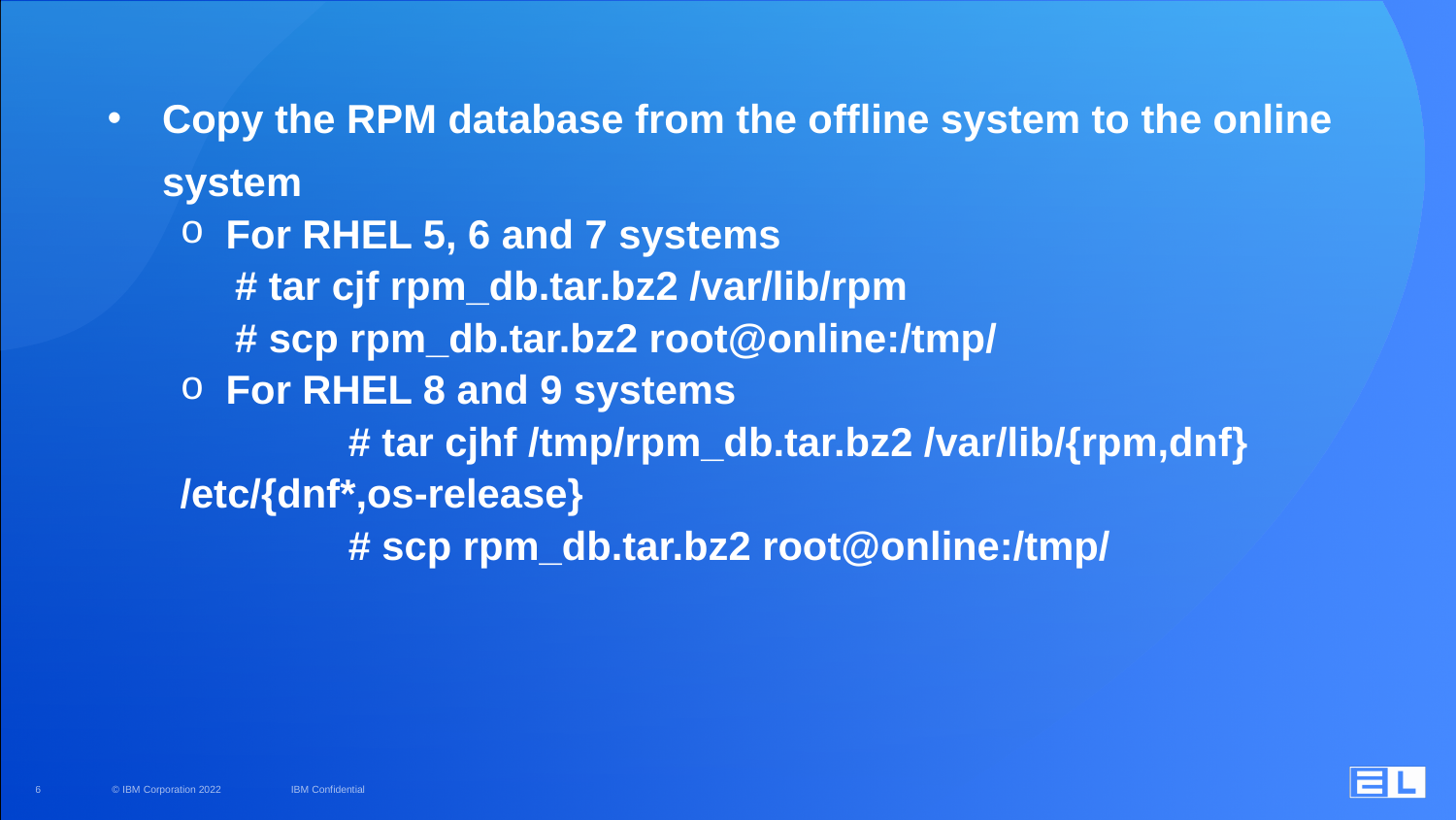

Copy the RPM database from the offline system to the online system
For RHEL 5, 6 and 7 systems
# tar cjf rpm_db.tar.bz2 /var/lib/rpm
# scp rpm_db.tar.bz2 root@online:/tmp/
For RHEL 8 and 9 systems
	  # tar cjhf /tmp/rpm_db.tar.bz2 /var/lib/{rpm,dnf} /etc/{dnf*,os-release}
	  # scp rpm_db.tar.bz2 root@online:/tmp/

6
© IBM Corporation 2022
IBM Confidential